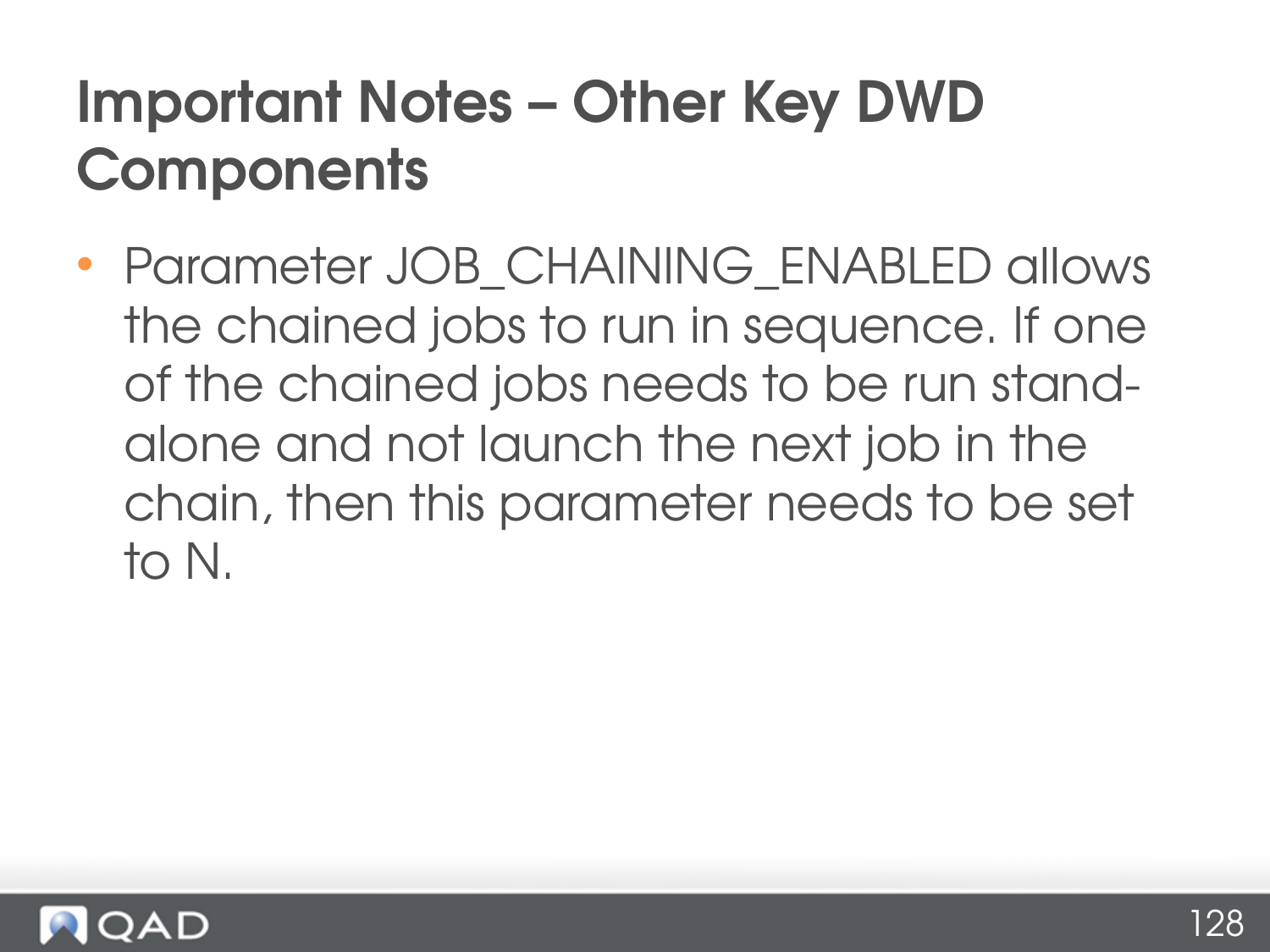

# Important Notes – Other Key DWD Components

Parameter JOB_CHAINING_ENABLED allows the chained jobs to run in sequence. If one of the chained jobs needs to be run stand-alone and not launch the next job in the chain, then this parameter needs to be set to N.
128